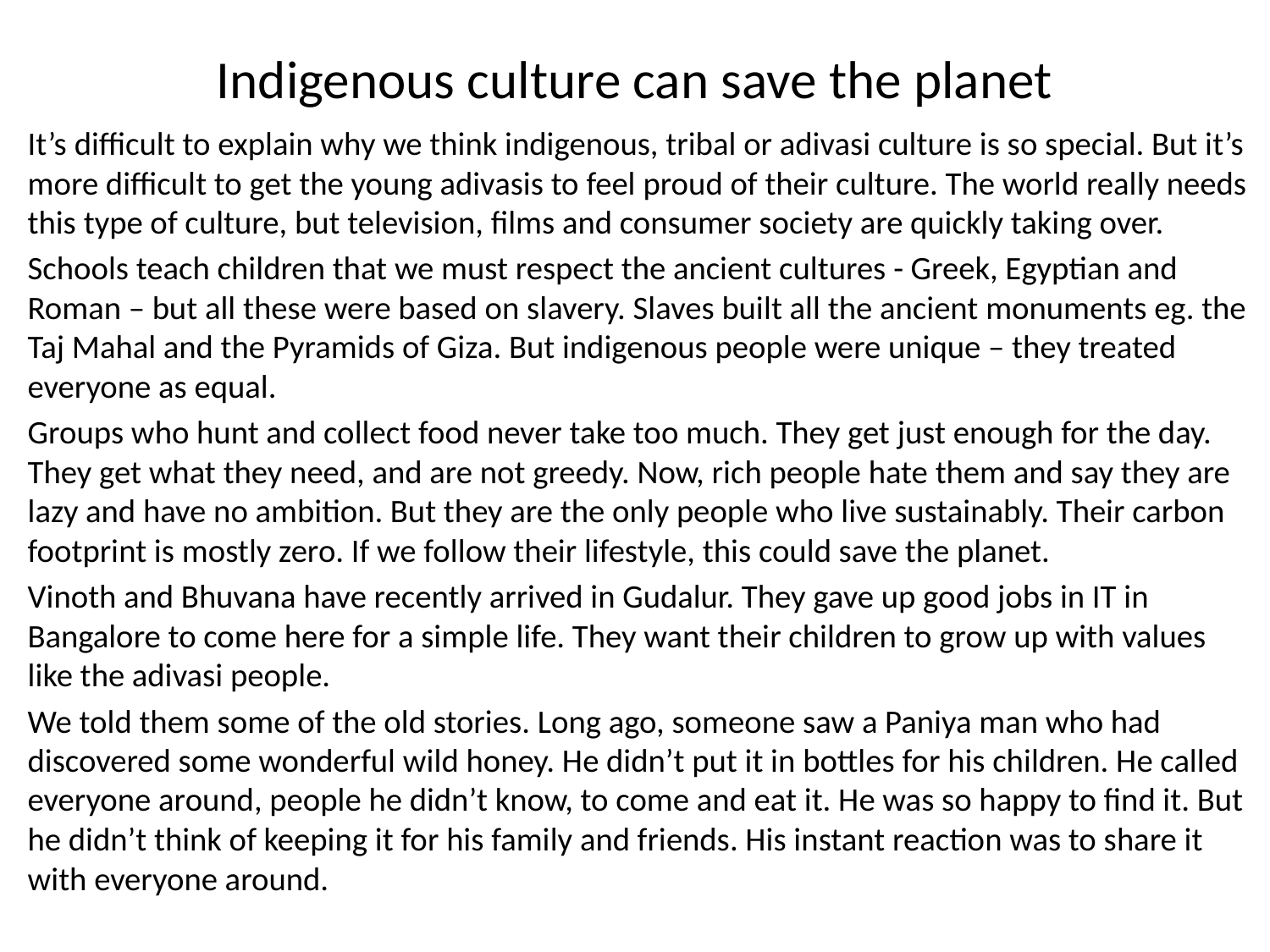

# Indigenous culture can save the planet
It’s difficult to explain why we think indigenous, tribal or adivasi culture is so special. But it’s more difficult to get the young adivasis to feel proud of their culture. The world really needs this type of culture, but television, films and consumer society are quickly taking over.
Schools teach children that we must respect the ancient cultures - Greek, Egyptian and Roman – but all these were based on slavery. Slaves built all the ancient monuments eg. the Taj Mahal and the Pyramids of Giza. But indigenous people were unique – they treated everyone as equal.
Groups who hunt and collect food never take too much. They get just enough for the day. They get what they need, and are not greedy. Now, rich people hate them and say they are lazy and have no ambition. But they are the only people who live sustainably. Their carbon footprint is mostly zero. If we follow their lifestyle, this could save the planet.
Vinoth and Bhuvana have recently arrived in Gudalur. They gave up good jobs in IT in Bangalore to come here for a simple life. They want their children to grow up with values like the adivasi people.
We told them some of the old stories. Long ago, someone saw a Paniya man who had discovered some wonderful wild honey. He didn’t put it in bottles for his children. He called everyone around, people he didn’t know, to come and eat it. He was so happy to find it. But he didn’t think of keeping it for his family and friends. His instant reaction was to share it with everyone around.